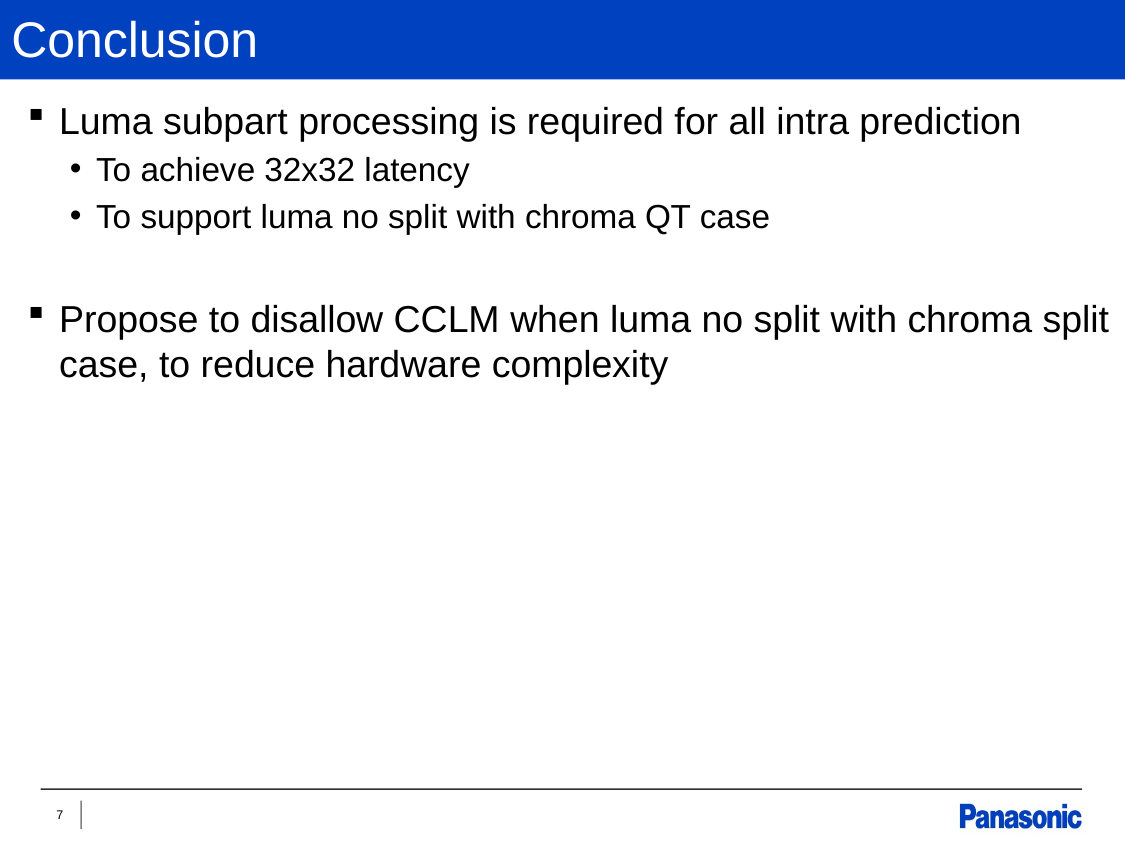

# Conclusion
Luma subpart processing is required for all intra prediction
To achieve 32x32 latency
To support luma no split with chroma QT case

Propose to disallow CCLM when luma no split with chroma split case, to reduce hardware complexity